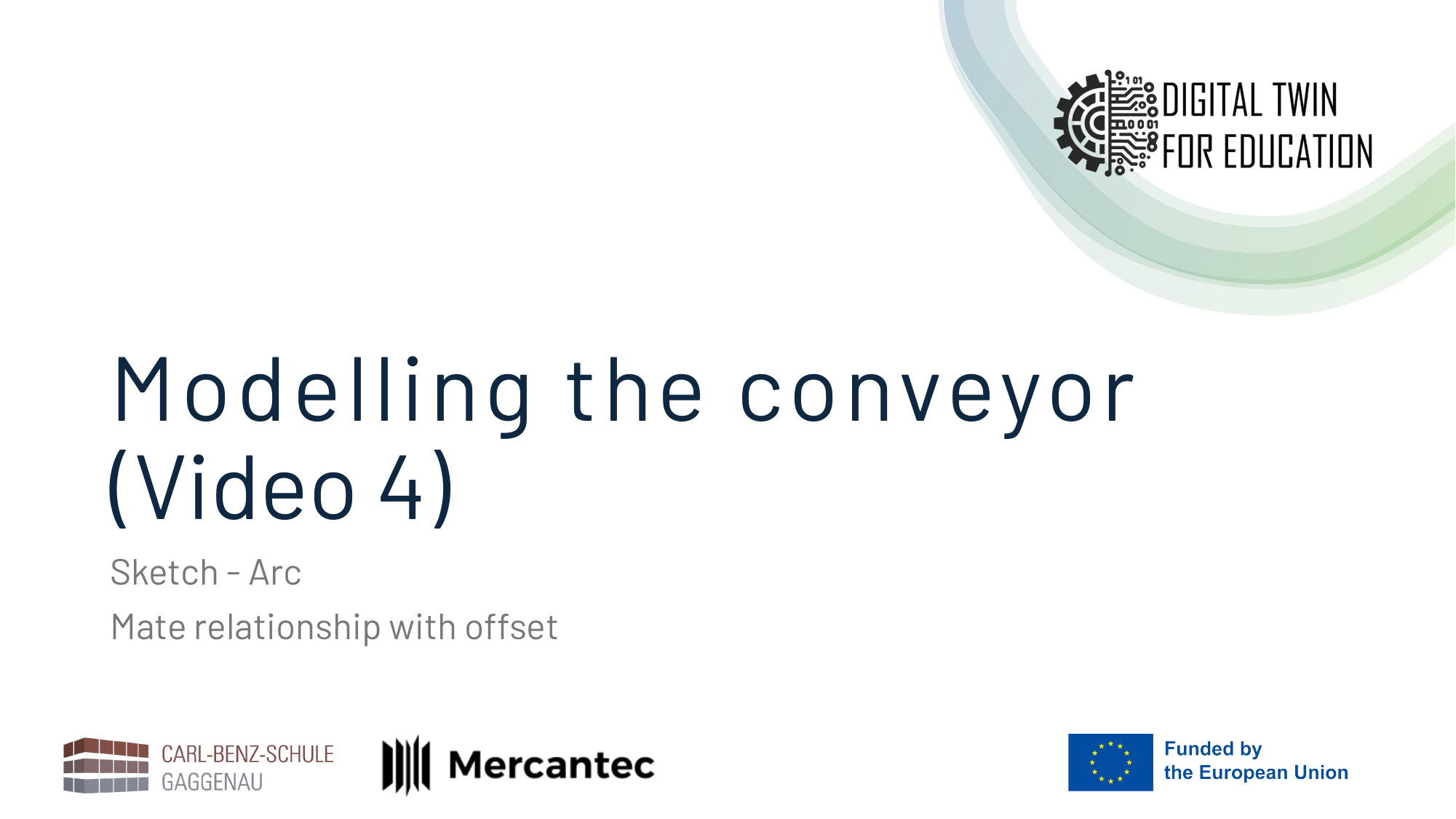

# Modelling the conveyor (Video 4)
Sketch - Arc
Mate relationship with offset